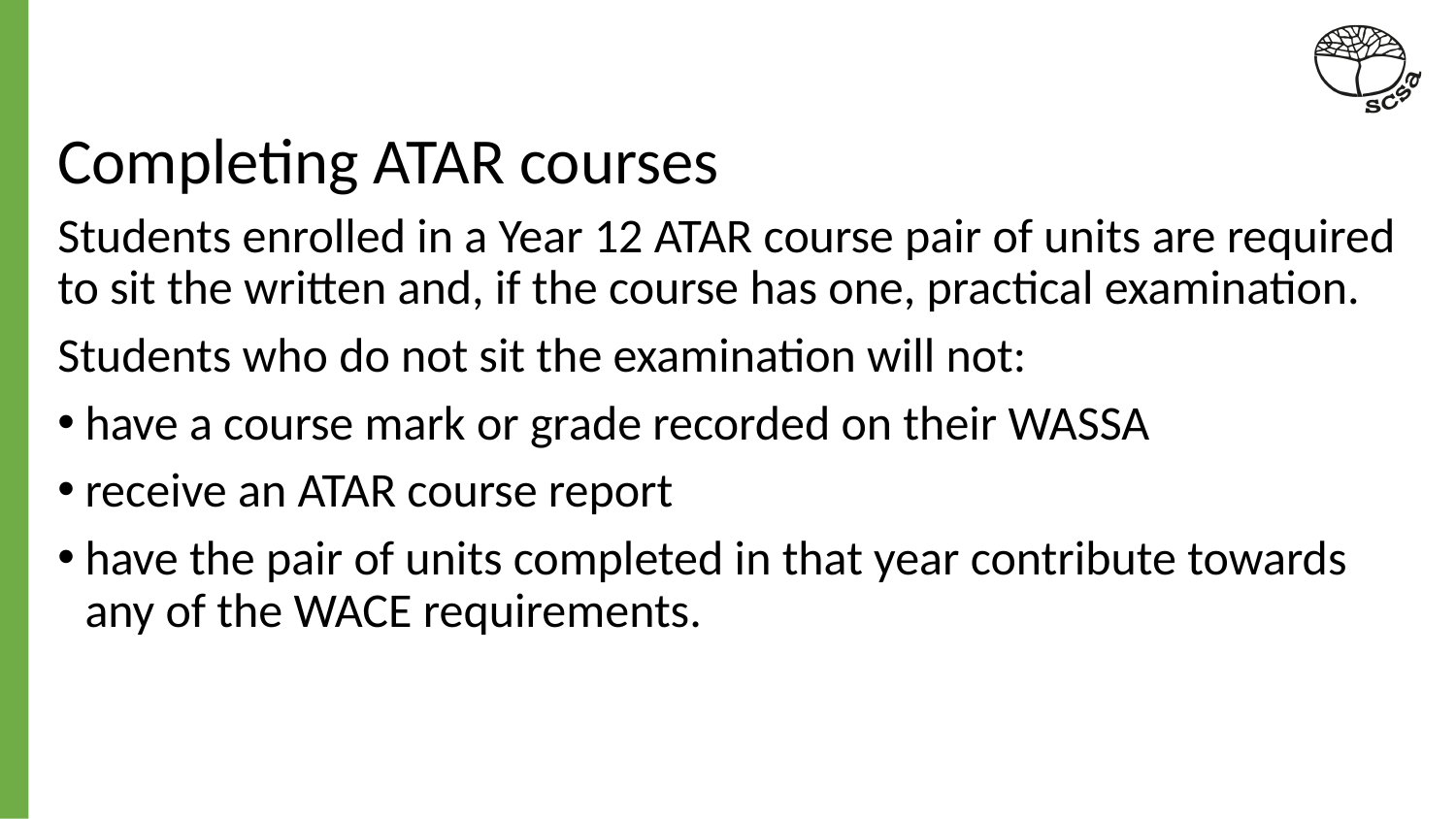

# Completing ATAR courses
Students enrolled in a Year 12 ATAR course pair of units are required to sit the written and, if the course has one, practical examination.
Students who do not sit the examination will not:
have a course mark or grade recorded on their WASSA
receive an ATAR course report
have the pair of units completed in that year contribute towards any of the WACE requirements.